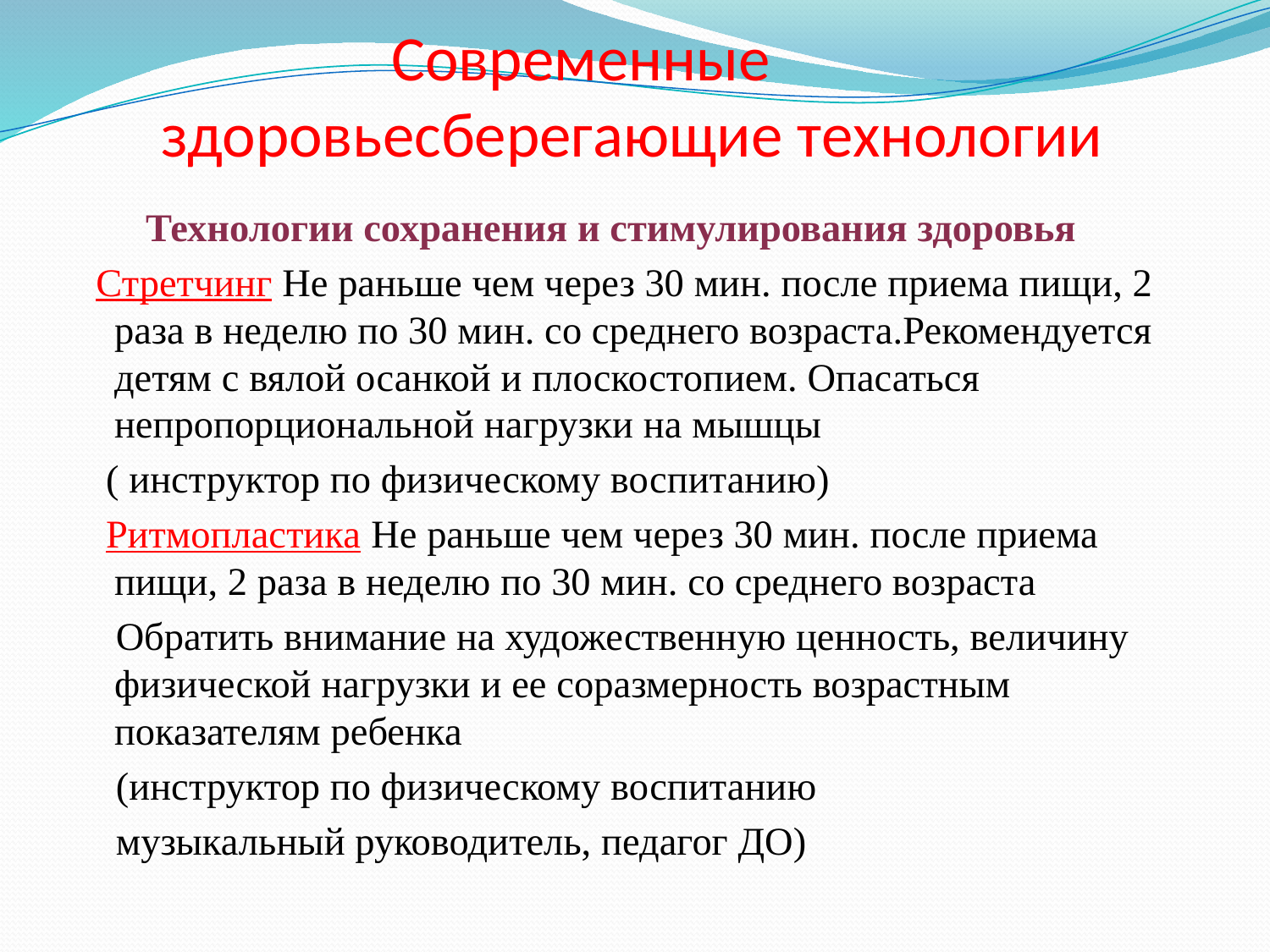

# Современные здоровьесберегающие технологии
       Технологии сохранения и стимулирования здоровья
  Стретчинг Не раньше чем через 30 мин. после приема пищи, 2 раза в неделю по 30 мин. со среднего возраста.Рекомендуется детям с вялой осанкой и плоскостопием. Опасаться непропорциональной нагрузки на мышцы
   ( инструктор по физическому воспитанию)
   Ритмопластика Не раньше чем через 30 мин. после приема пищи, 2 раза в неделю по 30 мин. со среднего возраста
    Обратить внимание на художественную ценность, величину физической нагрузки и ее соразмерность возрастным показателям ребенка
    (инструктор по физическому воспитанию
    музыкальный руководитель, педагог ДО)